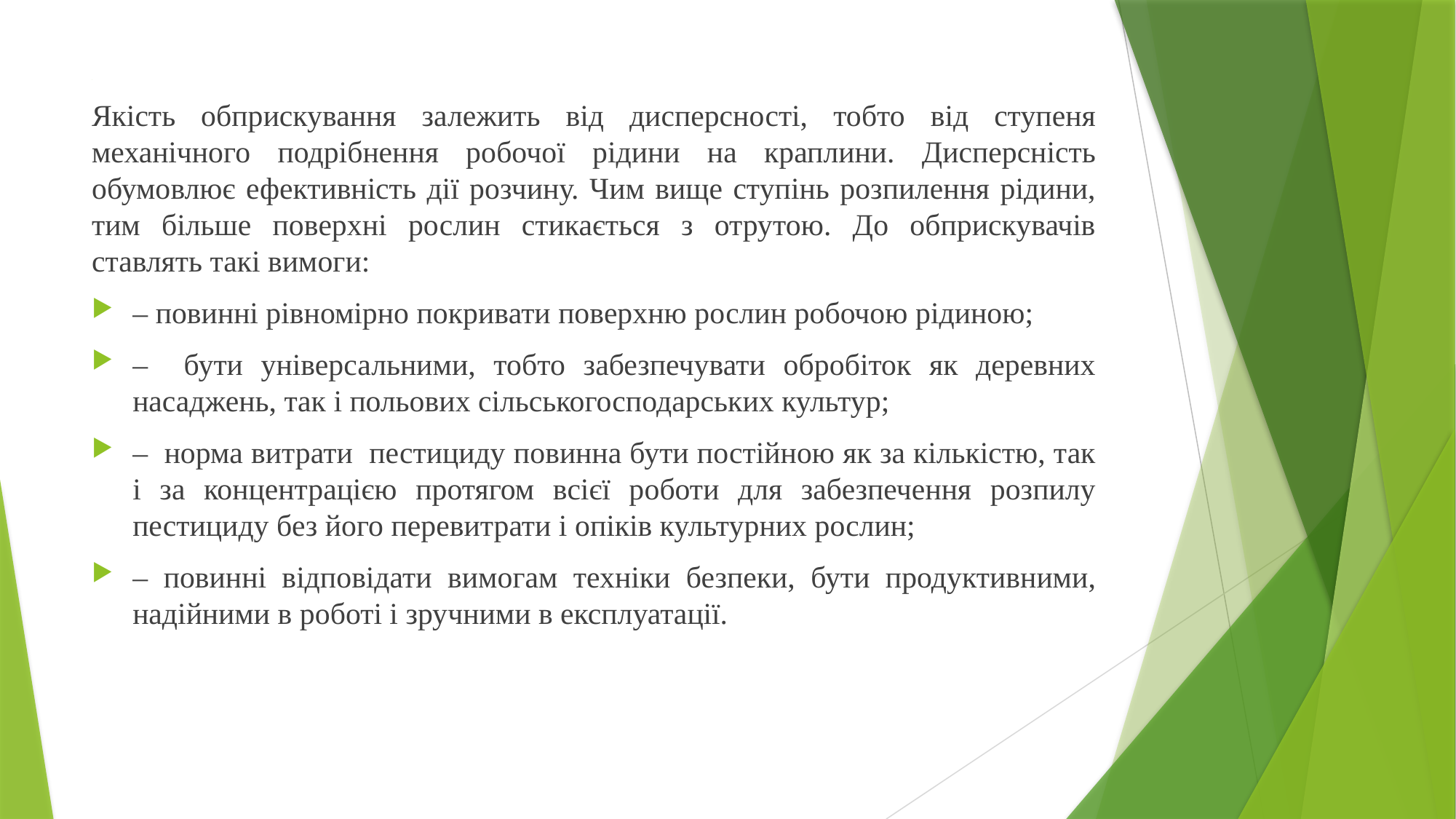

# .
Якість обприскування залежить від дисперсності, тобто від ступеня механічного подрібнення робочої рідини на краплини. Дисперсність обумовлює ефективність дії розчину. Чим вище ступінь розпилення рідини, тим більше поверхні рослин стикається з отрутою. До обприскувачів ставлять такі вимоги:
– повинні рівномірно покривати поверхню рослин робочою рідиною;
–  бути універсальними, тобто забезпечувати обробіток як деревних насаджень, так і польових сільськогосподарських культур;
–  норма витрати  пестициду повинна бути постійною як за кількістю, так і за концентрацією протягом всієї роботи для забезпечення розпилу пестициду без його перевитрати і опіків культурних рослин;
– повинні відповідати вимогам техніки безпеки, бути продуктивними, надійними в роботі і зручними в експлуатації.